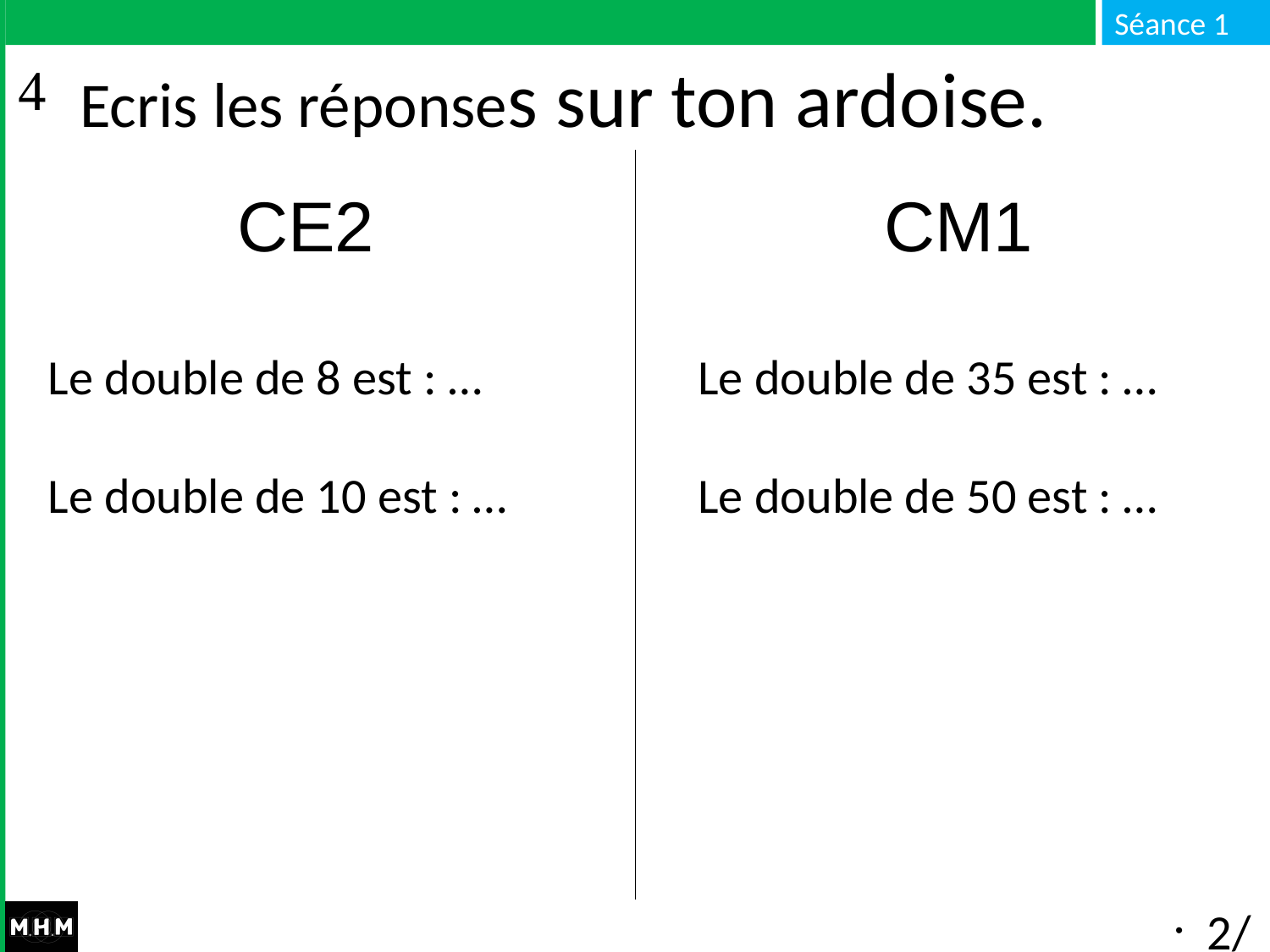

# Ecris les réponses sur ton ardoise.

CE2                          CM1
Le double de 8 est : …
Le double de 10 est : …

Le double de 35 est : …
Le double de 50 est : …

2/8